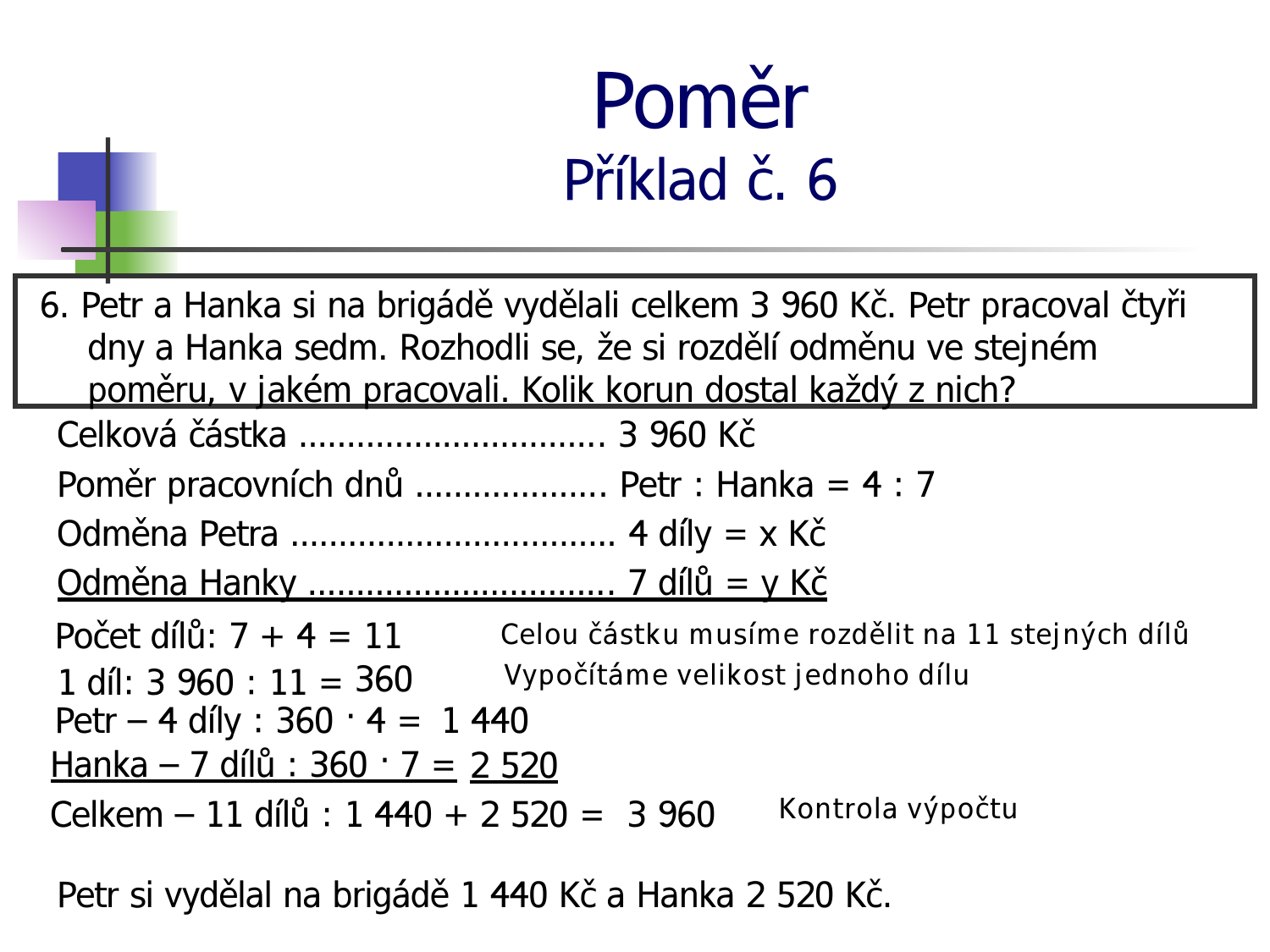

# Poměr Příklad č. 6
6. Petr a Hanka si na brigádě vydělali celkem 3 960 Kč. Petr pracoval čtyři dny a Hanka sedm. Rozhodli se, že si rozdělí odměnu ve stejném poměru, v jakém pracovali. Kolik korun dostal každý z nich?
Celková částka ………………………….. 3 960 Kč
Poměr pracovních dnů ……………….. Petr : Hanka = 4 : 7
Odměna Petra ……………………………. 4 díly = x Kč
Odměna Hanky ………………………….. 7 dílů = y Kč

Počet dílů: 7 + 4 = 11
Celou částku musíme rozdělit na 11 stejných dílů
360
Vypočítáme velikost jednoho dílu
1 díl: 3 960 : 11 =
Petr – 4 díly : 360 · 4 =
1 440
Hanka – 7 dílů : 360 · 7 =
2 520
Kontrola výpočtu
Celkem – 11 dílů : 1 440 + 2 520 =
3 960
Petr si vydělal na brigádě 1 440 Kč a Hanka 2 520 Kč.